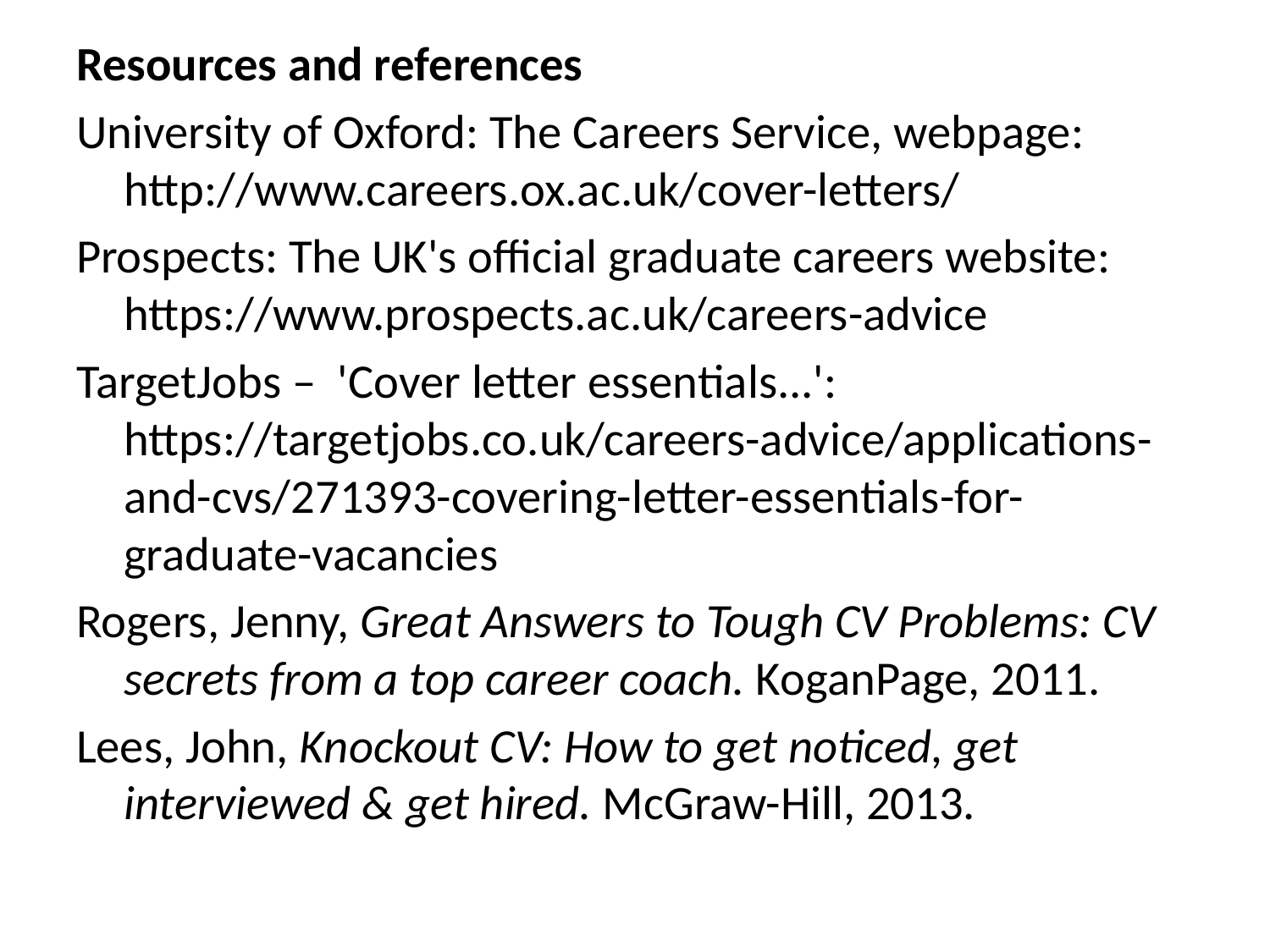

Resources and references
University of Oxford: The Careers Service, webpage: http://www.careers.ox.ac.uk/cover-letters/
Prospects: The UK's official graduate careers website: https://www.prospects.ac.uk/careers-advice
TargetJobs –  'Cover letter essentials...': https://targetjobs.co.uk/careers-advice/applications-and-cvs/271393-covering-letter-essentials-for-graduate-vacancies
Rogers, Jenny, Great Answers to Tough CV Problems: CV secrets from a top career coach. KoganPage, 2011.
Lees, John, Knockout CV: How to get noticed, get interviewed & get hired. McGraw-Hill, 2013.